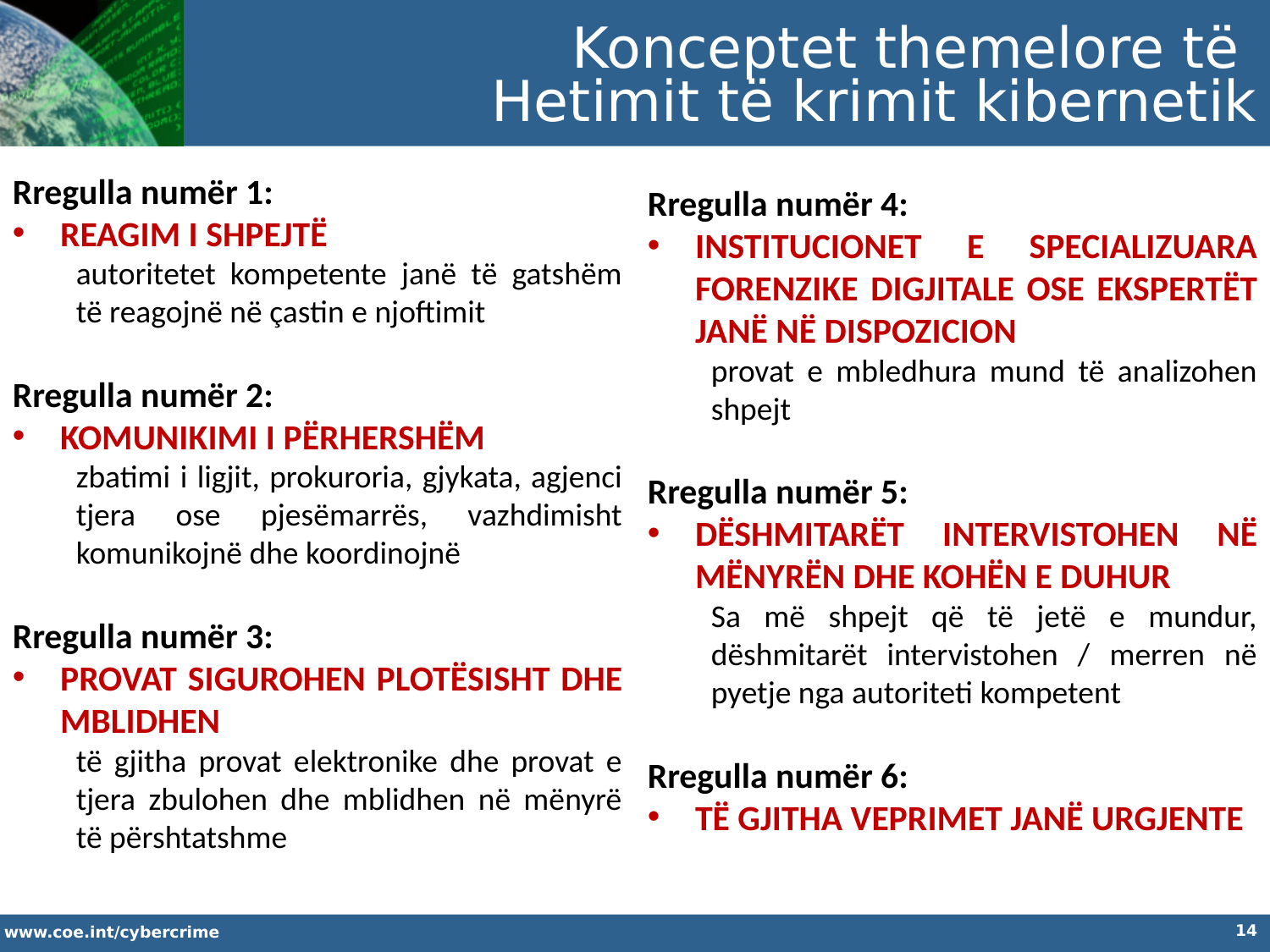

Konceptet themelore të
Hetimit të krimit kibernetik
Rregulla numër 1:
REAGIM I SHPEJTË
autoritetet kompetente janë të gatshëm të reagojnë në çastin e njoftimit

Rregulla numër 2:
KOMUNIKIMI I PËRHERSHËM
zbatimi i ligjit, prokuroria, gjykata, agjenci tjera ose pjesëmarrës, vazhdimisht komunikojnë dhe koordinojnë

Rregulla numër 3:
PROVAT SIGUROHEN PLOTËSISHT DHE MBLIDHEN
të gjitha provat elektronike dhe provat e tjera zbulohen dhe mblidhen në mënyrë të përshtatshme
Rregulla numër 4:
INSTITUCIONET E SPECIALIZUARA FORENZIKE DIGJITALE OSE EKSPERTËT JANË NË DISPOZICION
provat e mbledhura mund të analizohen shpejt

Rregulla numër 5:
DËSHMITARËT INTERVISTOHEN NË MËNYRËN DHE KOHËN E DUHUR
Sa më shpejt që të jetë e mundur, dëshmitarët intervistohen / merren në pyetje nga autoriteti kompetent

Rregulla numër 6:
TË GJITHA VEPRIMET JANË URGJENTE
14